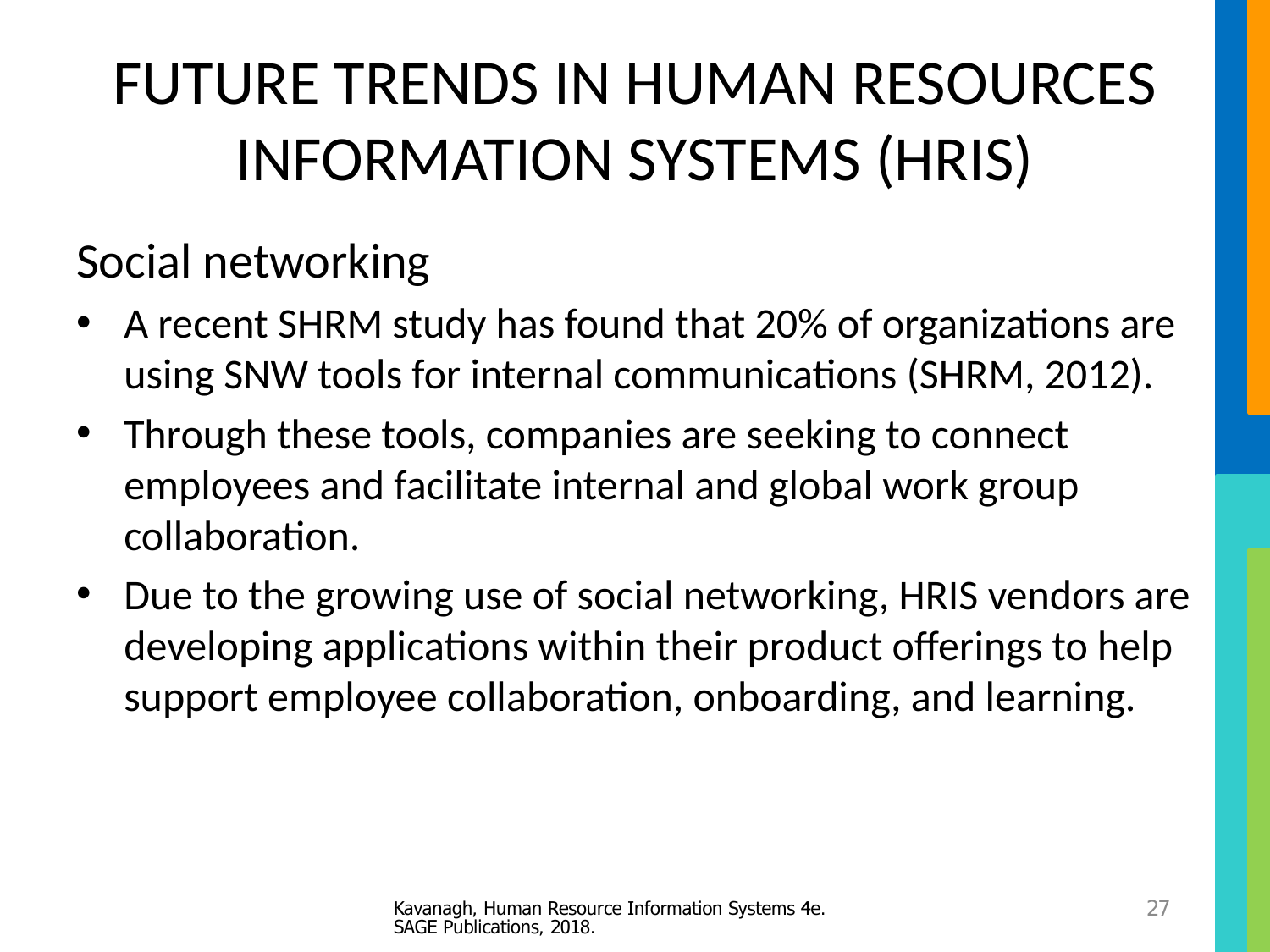

# FUTURE TRENDS IN HUMAN RESOURCES INFORMATION SYSTEMS (HRIS)
Social networking
A recent SHRM study has found that 20% of organizations are using SNW tools for internal communications (SHRM, 2012).
Through these tools, companies are seeking to connect employees and facilitate internal and global work group collaboration.
Due to the growing use of social networking, HRIS vendors are developing applications within their product offerings to help support employee collaboration, onboarding, and learning.
Kavanagh, Human Resource Information Systems 4e. SAGE Publications, 2018.
27